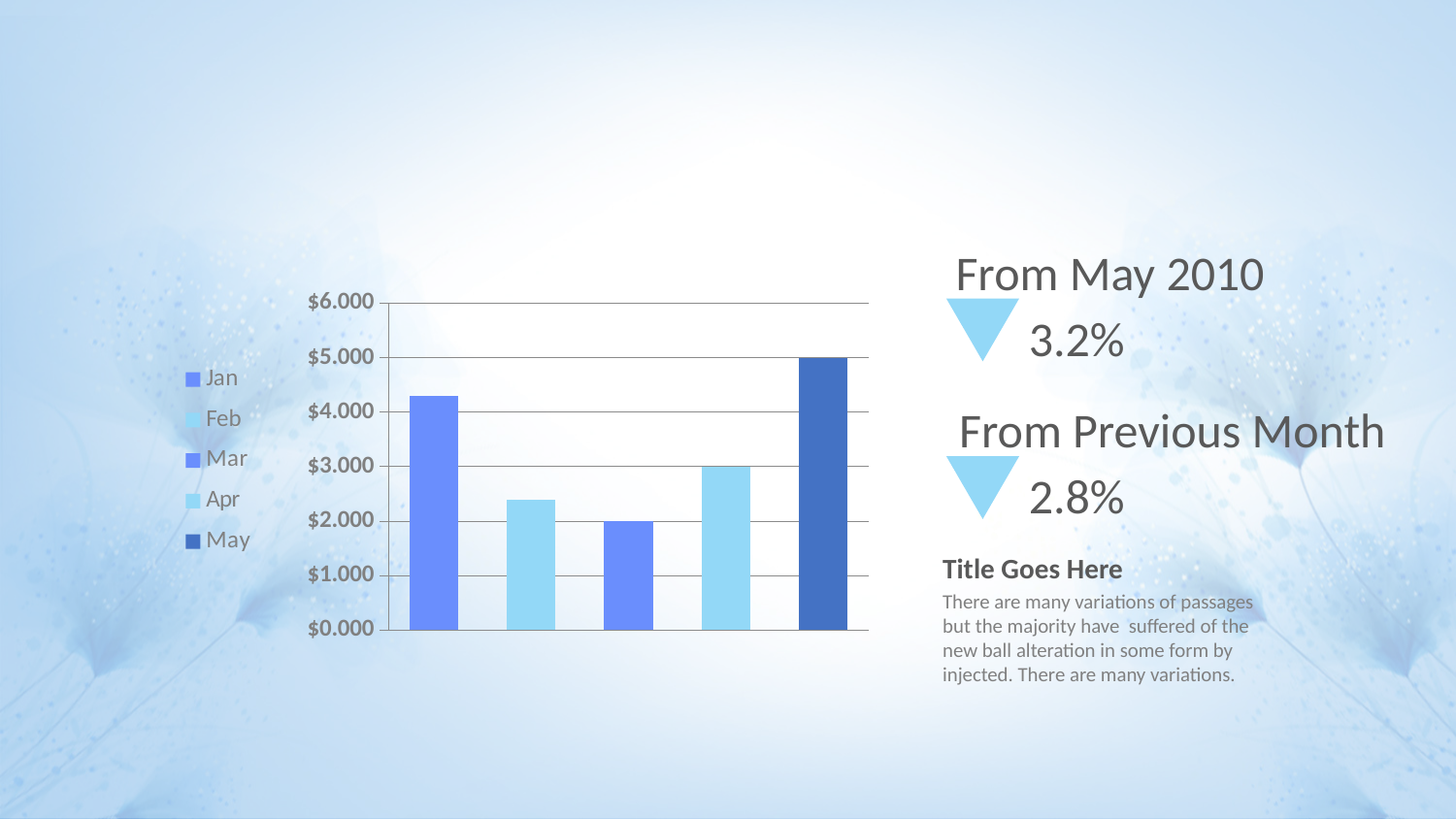

From May 2010

### Chart

| Category | Jan | Feb | Mar | Apr | May |
|---|---|---|---|---|---|
| Category 1 | 4.3 | 2.4 | 2.0 | 3.0 | 5.0 |
3.2%
From Previous Month

2.8%
Title Goes Here
There are many variations of passages but the majority have  suffered of the new ball alteration in some form by injected. There are many variations.